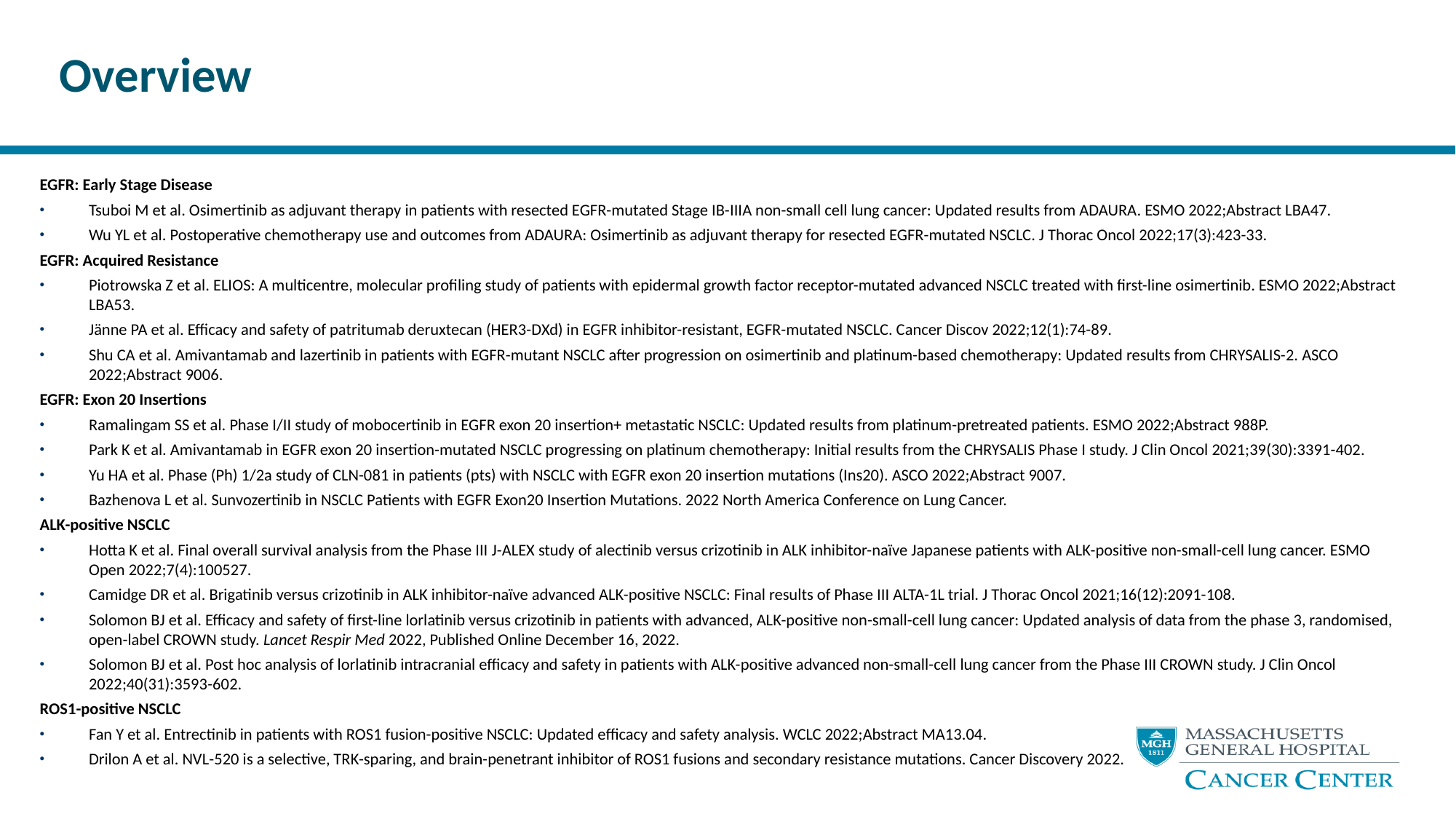

# Overview
EGFR: Early Stage Disease
Tsuboi M et al. Osimertinib as adjuvant therapy in patients with resected EGFR-mutated Stage IB-IIIA non-small cell lung cancer: Updated results from ADAURA. ESMO 2022;Abstract LBA47.
Wu YL et al. Postoperative chemotherapy use and outcomes from ADAURA: Osimertinib as adjuvant therapy for resected EGFR-mutated NSCLC. J Thorac Oncol 2022;17(3):423-33.
EGFR: Acquired Resistance
Piotrowska Z et al. ELIOS: A multicentre, molecular profiling study of patients with epidermal growth factor receptor-mutated advanced NSCLC treated with first-line osimertinib. ESMO 2022;Abstract LBA53.
Jänne PA et al. Efficacy and safety of patritumab deruxtecan (HER3-DXd) in EGFR inhibitor-resistant, EGFR-mutated NSCLC. Cancer Discov 2022;12(1):74-89.
Shu CA et al. Amivantamab and lazertinib in patients with EGFR-mutant NSCLC after progression on osimertinib and platinum-based chemotherapy: Updated results from CHRYSALIS-2. ASCO 2022;Abstract 9006.
EGFR: Exon 20 Insertions
Ramalingam SS et al. Phase I/II study of mobocertinib in EGFR exon 20 insertion+ metastatic NSCLC: Updated results from platinum-pretreated patients. ESMO 2022;Abstract 988P.
Park K et al. Amivantamab in EGFR exon 20 insertion-mutated NSCLC progressing on platinum chemotherapy: Initial results from the CHRYSALIS Phase I study. J Clin Oncol 2021;39(30):3391-402.
Yu HA et al. Phase (Ph) 1/2a study of CLN-081 in patients (pts) with NSCLC with EGFR exon 20 insertion mutations (Ins20). ASCO 2022;Abstract 9007.
Bazhenova L et al. Sunvozertinib in NSCLC Patients with EGFR Exon20 Insertion Mutations. 2022 North America Conference on Lung Cancer.
ALK-positive NSCLC
Hotta K et al. Final overall survival analysis from the Phase III J-ALEX study of alectinib versus crizotinib in ALK inhibitor-naïve Japanese patients with ALK-positive non-small-cell lung cancer. ESMO Open 2022;7(4):100527.
Camidge DR et al. Brigatinib versus crizotinib in ALK inhibitor-naïve advanced ALK-positive NSCLC: Final results of Phase III ALTA-1L trial. J Thorac Oncol 2021;16(12):2091-108.
Solomon BJ et al. Efficacy and safety of first-line lorlatinib versus crizotinib in patients with advanced, ALK-positive non-small-cell lung cancer: Updated analysis of data from the phase 3, randomised, open-label CROWN study. Lancet Respir Med 2022, Published Online December 16, 2022.
Solomon BJ et al. Post hoc analysis of lorlatinib intracranial efficacy and safety in patients with ALK-positive advanced non-small-cell lung cancer from the Phase III CROWN study. J Clin Oncol 2022;40(31):3593-602.
ROS1-positive NSCLC
Fan Y et al. Entrectinib in patients with ROS1 fusion-positive NSCLC: Updated efficacy and safety analysis. WCLC 2022;Abstract MA13.04.
Drilon A et al. NVL-520 is a selective, TRK-sparing, and brain-penetrant inhibitor of ROS1 fusions and secondary resistance mutations. Cancer Discovery 2022.